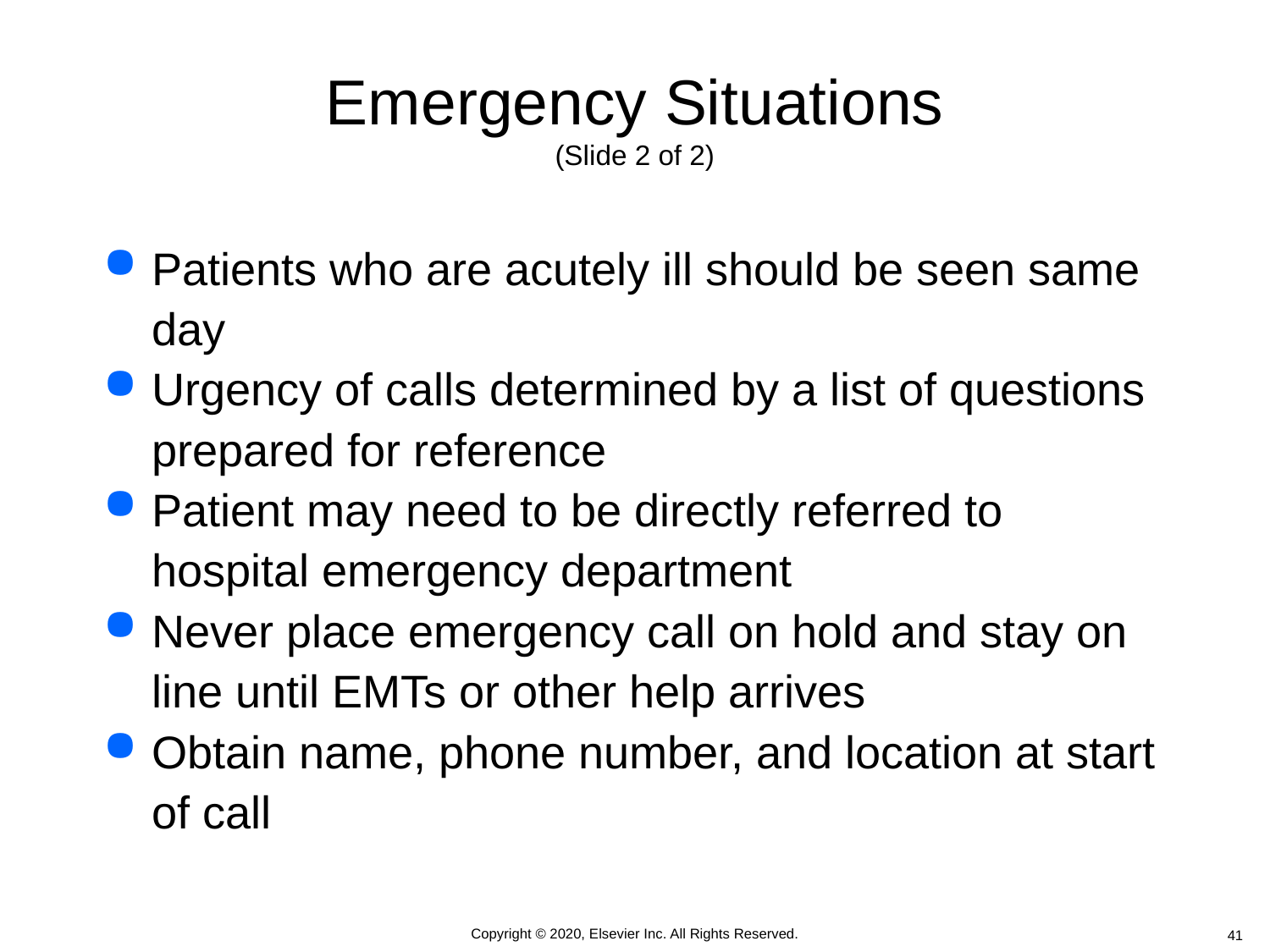

# Emergency Situations (Slide 2 of 2)
Patients who are acutely ill should be seen same day
Urgency of calls determined by a list of questions prepared for reference
Patient may need to be directly referred to hospital emergency department
Never place emergency call on hold and stay on line until EMTs or other help arrives
Obtain name, phone number, and location at start of call

 41